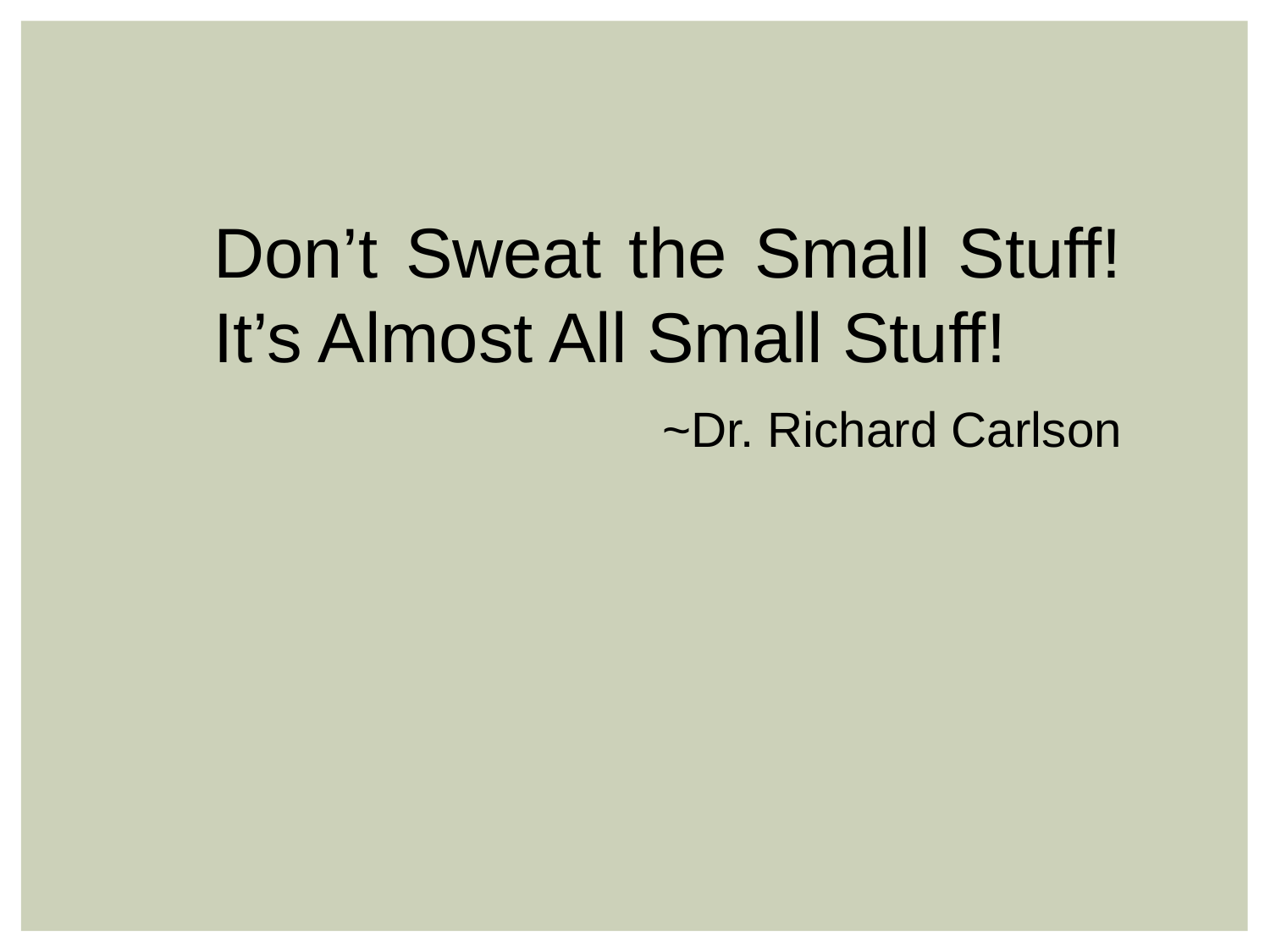

Don’t Sweat the Small Stuff! It’s Almost All Small Stuff!

~Dr. Richard Carlson